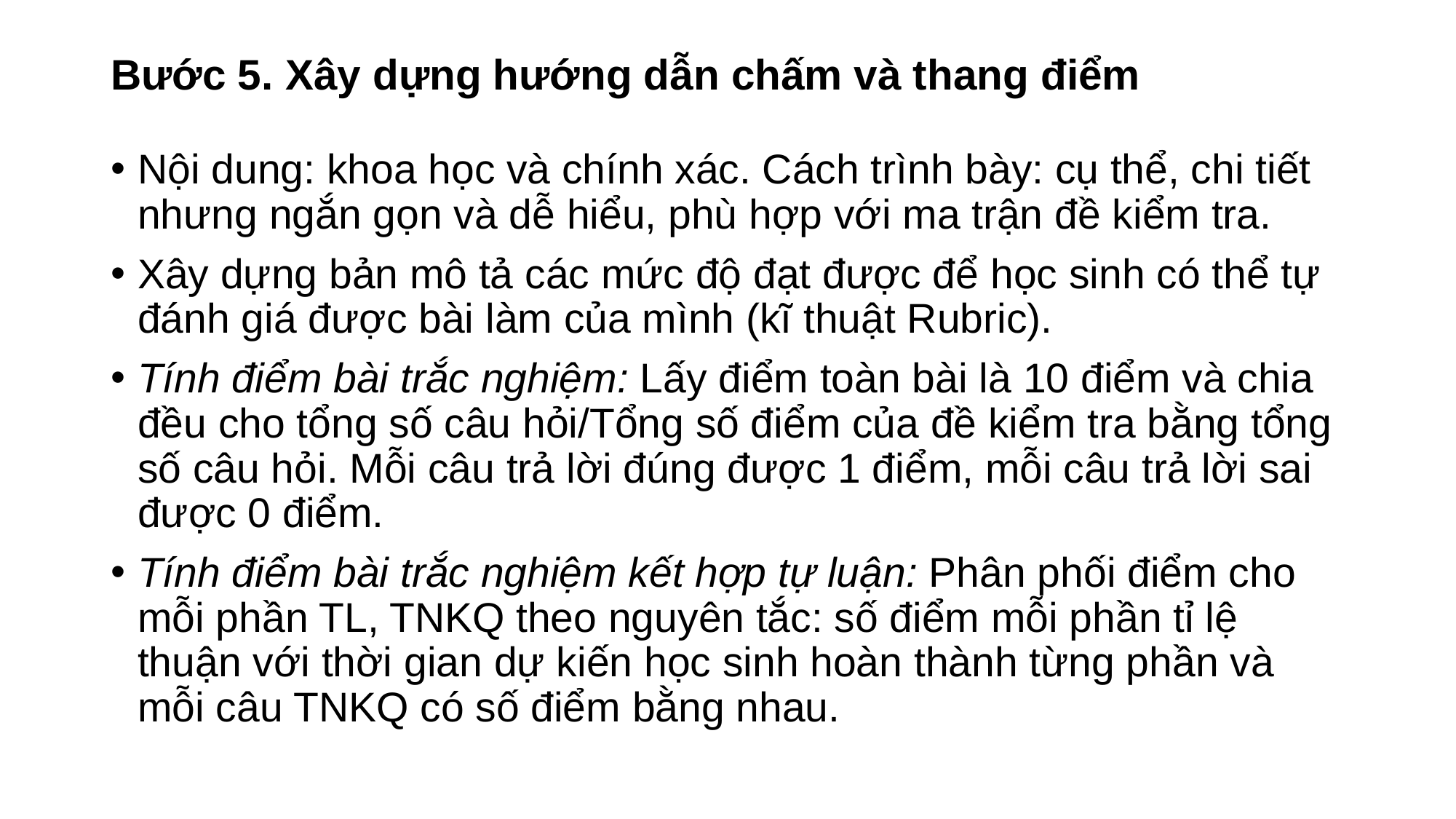

# Bước 5. Xây dựng hướng dẫn chấm và thang điểm
Nội dung: khoa học và chính xác. Cách trình bày: cụ thể, chi tiết nhưng ngắn gọn và dễ hiểu, phù hợp với ma trận đề kiểm tra.
Xây dựng bản mô tả các mức độ đạt được để học sinh có thể tự đánh giá được bài làm của mình (kĩ thuật Rubric).
Tính điểm bài trắc nghiệm: Lấy điểm toàn bài là 10 điểm và chia đều cho tổng số câu hỏi/Tổng số điểm của đề kiểm tra bằng tổng số câu hỏi. Mỗi câu trả lời đúng được 1 điểm, mỗi câu trả lời sai được 0 điểm.
Tính điểm bài trắc nghiệm kết hợp tự luận: Phân phối điểm cho mỗi phần TL, TNKQ theo nguyên tắc: số điểm mỗi phần tỉ lệ thuận với thời gian dự kiến học sinh hoàn thành từng phần và mỗi câu TNKQ có số điểm bằng nhau.